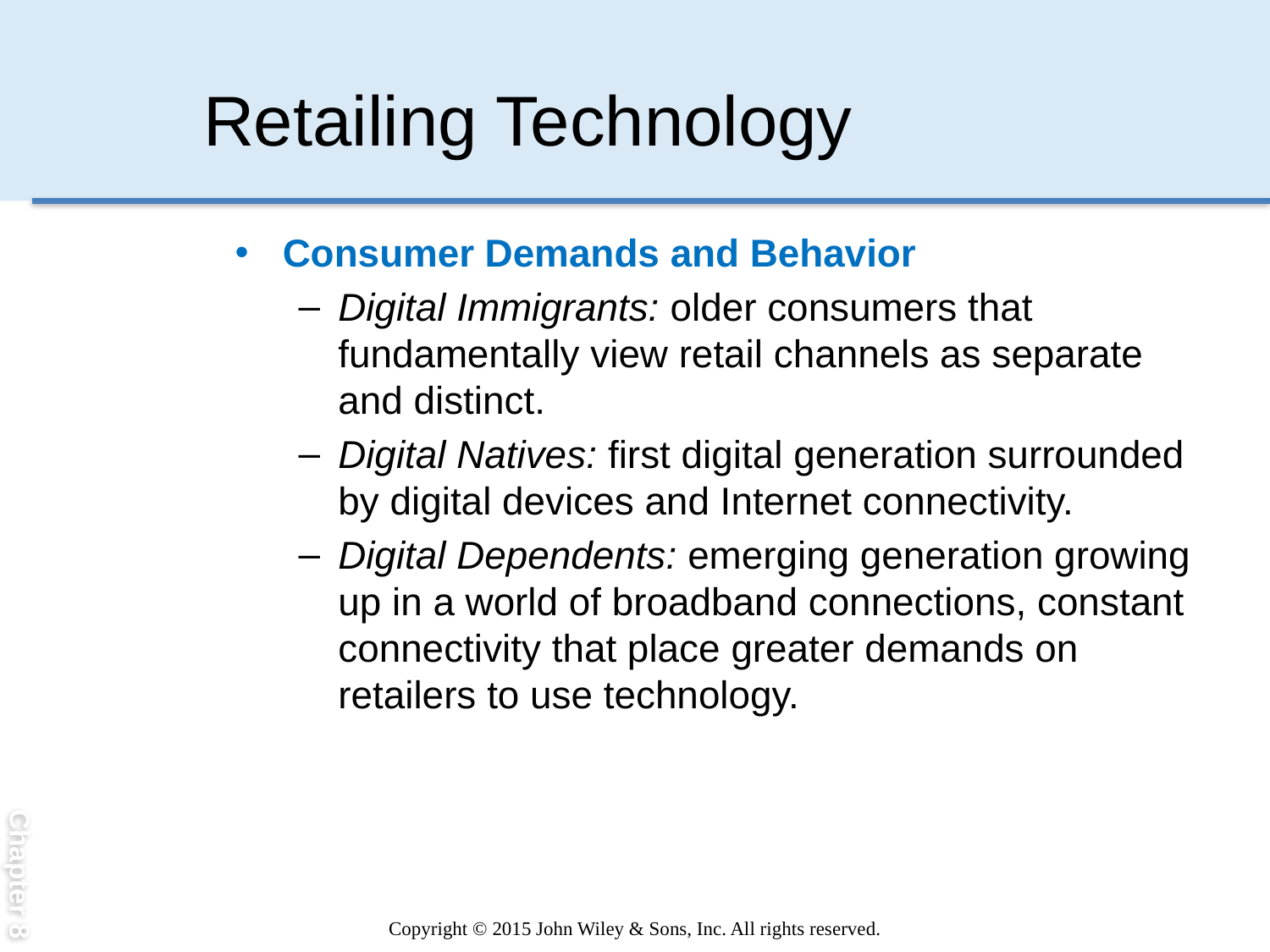

Chapter 8
# Retailing Technology
Consumer Demands and Behavior
Digital Immigrants: older consumers that fundamentally view retail channels as separate and distinct.
Digital Natives: first digital generation surrounded by digital devices and Internet connectivity.
Digital Dependents: emerging generation growing up in a world of broadband connections, constant connectivity that place greater demands on retailers to use technology.